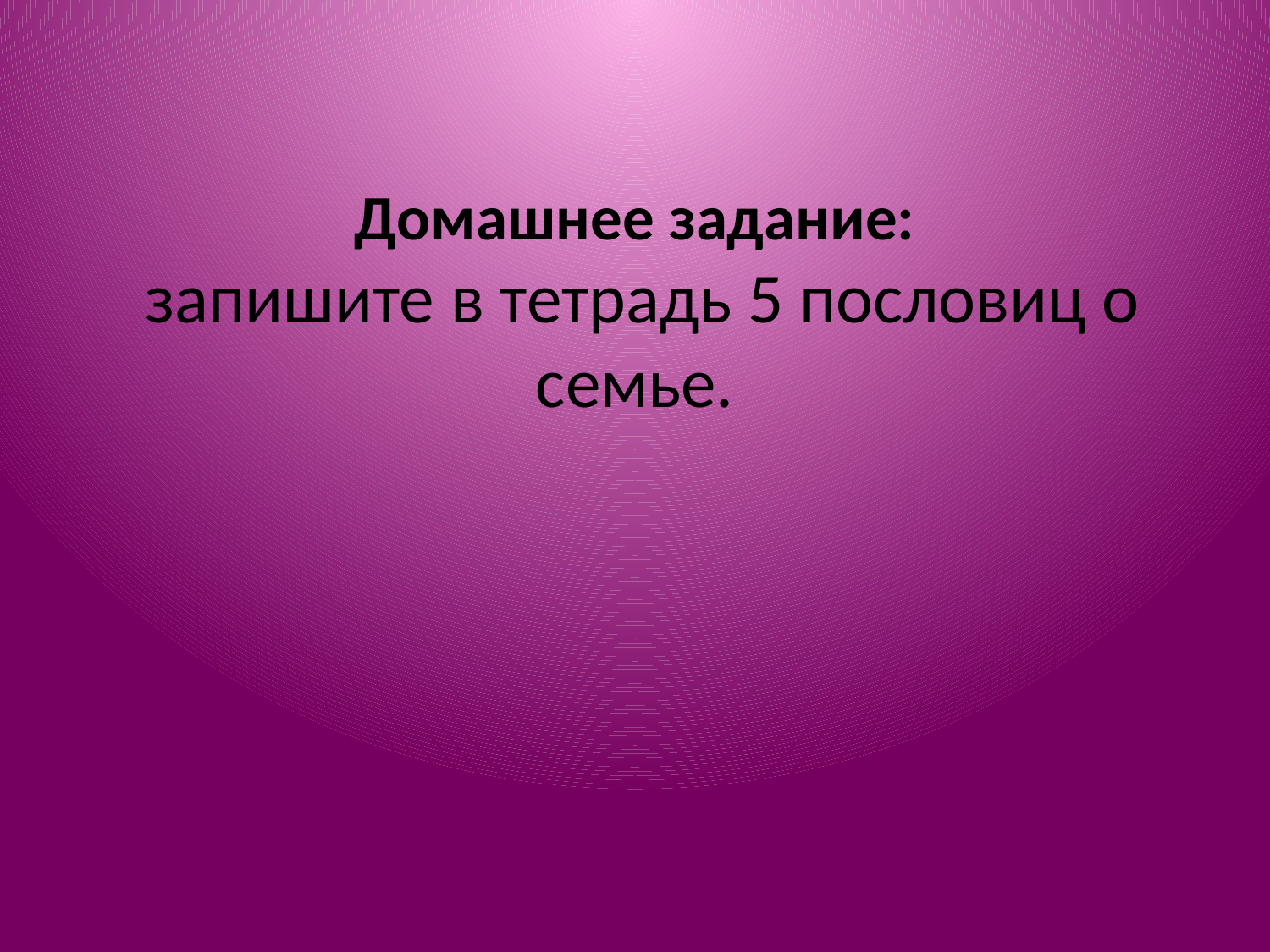

# Домашнее задание: запишите в тетрадь 5 пословиц о семье.